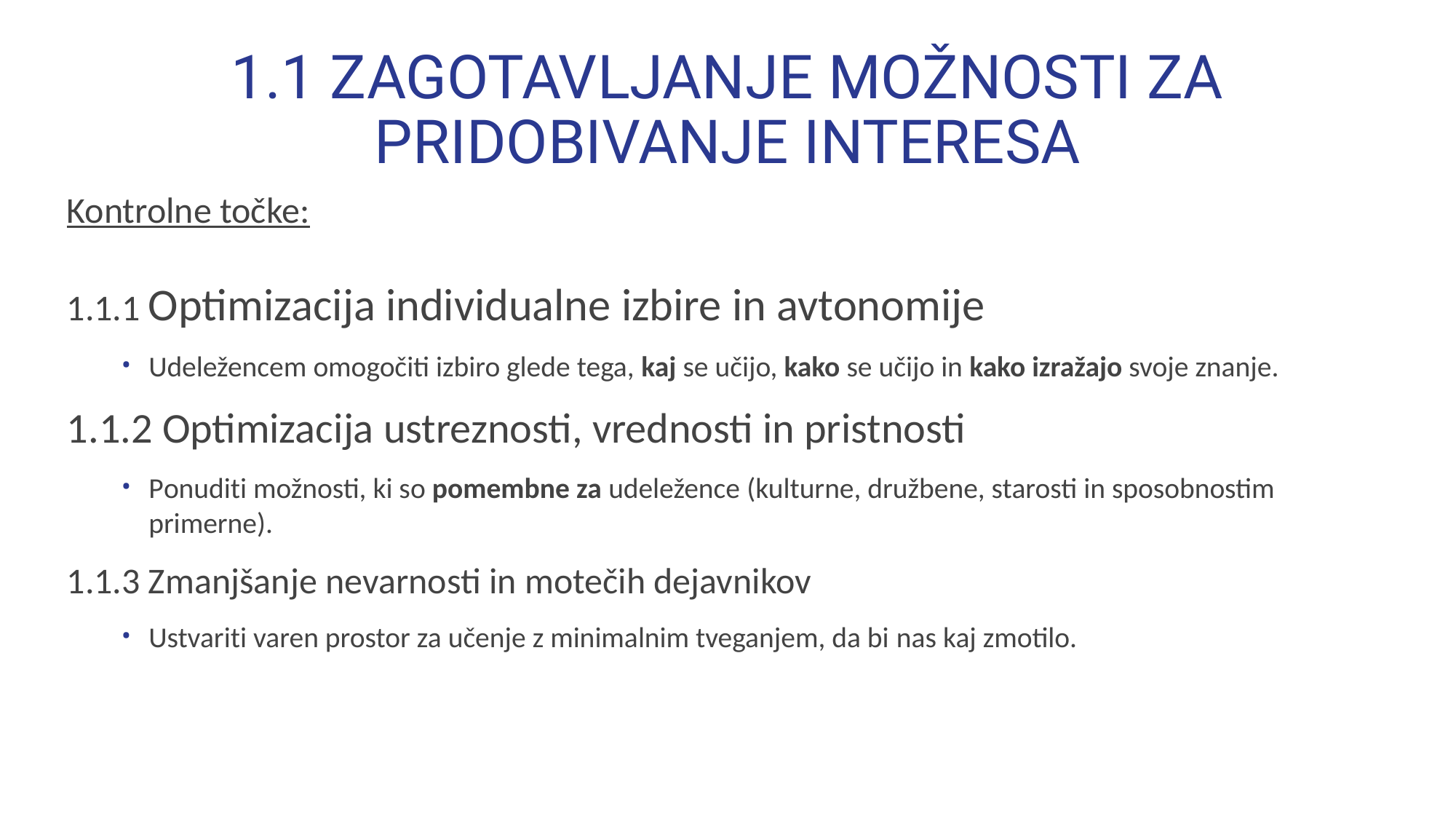

# 1.1 ZAGOTAVLJANJE MOŽNOSTI ZA PRIDOBIVANJE INTERESA
Kontrolne točke:

1.1.1 Optimizacija individualne izbire in avtonomije
Udeležencem omogočiti izbiro glede tega, kaj se učijo, kako se učijo in kako izražajo svoje znanje.
1.1.2 Optimizacija ustreznosti, vrednosti in pristnosti
Ponuditi možnosti, ki so pomembne za udeležence (kulturne, družbene, starosti in sposobnostim primerne).
1.1.3 Zmanjšanje nevarnosti in motečih dejavnikov
Ustvariti varen prostor za učenje z minimalnim tveganjem, da bi nas kaj zmotilo.